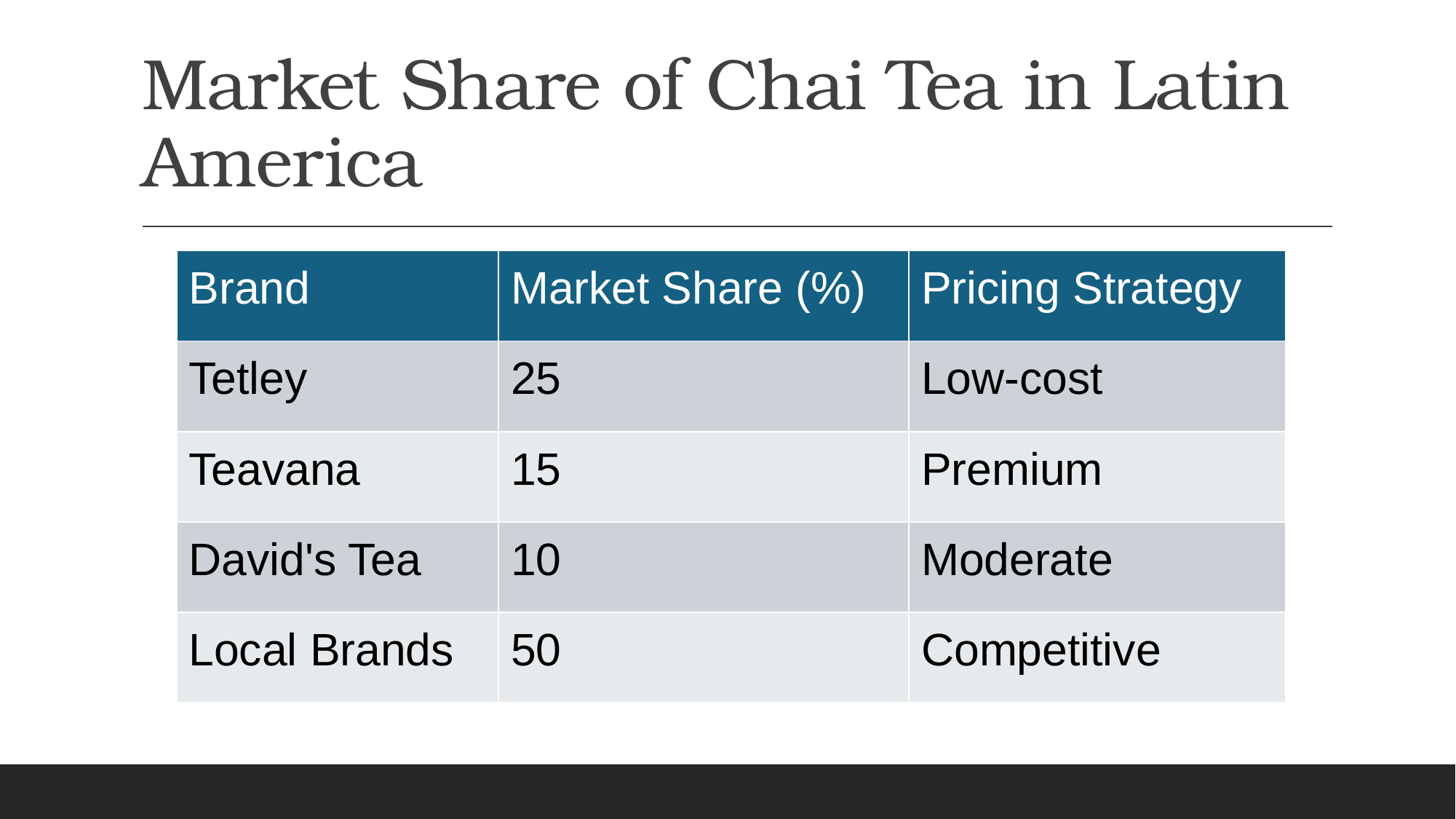

# Market Share of Chai Tea in Latin America
| Brand | Market Share (%) | Pricing Strategy |
| --- | --- | --- |
| Tetley | 25 | Low-cost |
| Teavana | 15 | Premium |
| David's Tea | 10 | Moderate |
| Local Brands | 50 | Competitive |